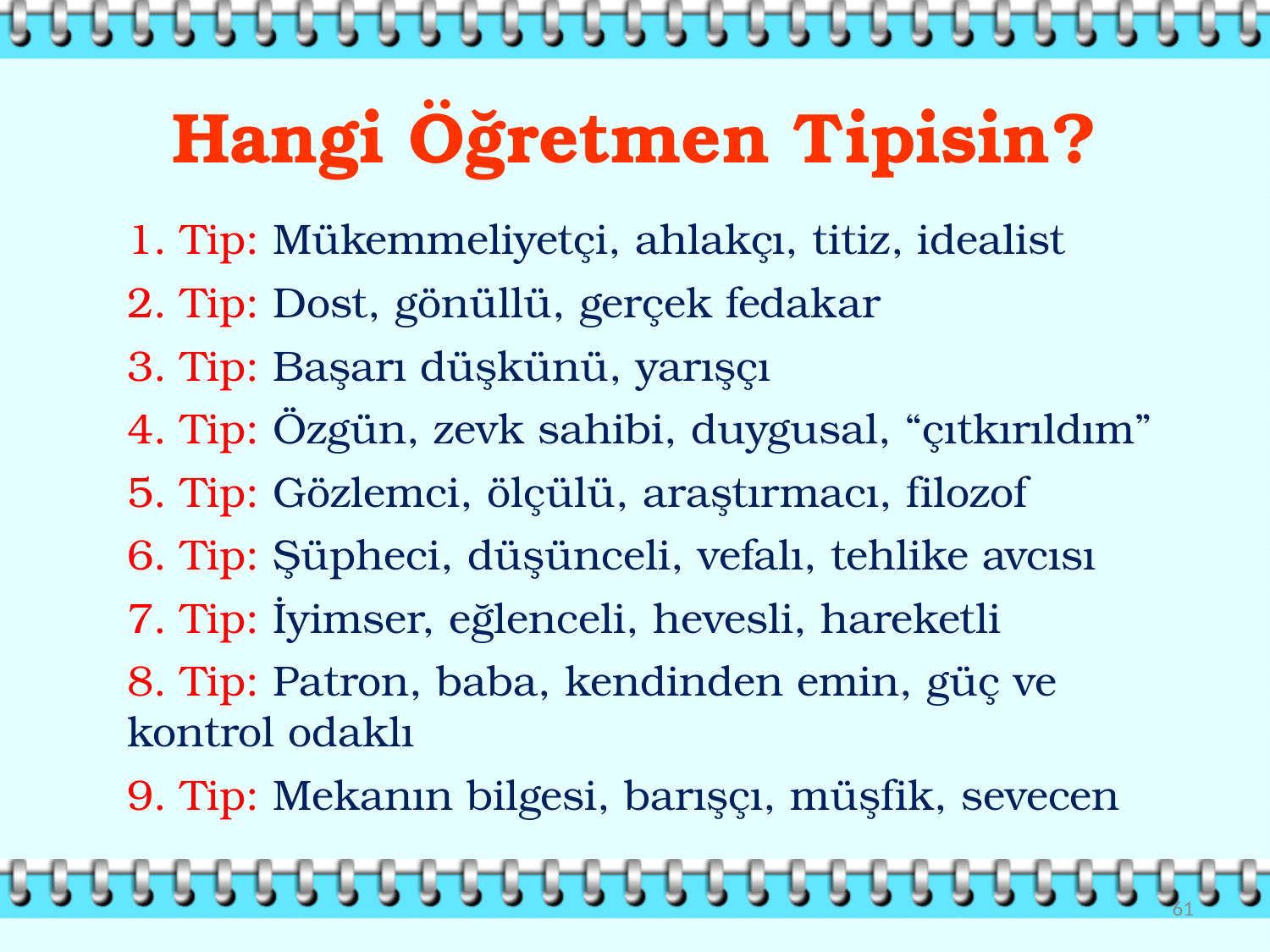

Hangi Öğretmen Tipisin?
1. Tip: Mükemmeliyetçi, ahlakçı, titiz, idealist
2. Tip: Dost, gönüllü, gerçek fedakar
3. Tip: Başarı düşkünü, yarışçı
4. Tip: Özgün, zevk sahibi, duygusal, “çıtkırıldım”
5. Tip: Gözlemci, ölçülü, araştırmacı, filozof
6. Tip: Şüpheci, düşünceli, vefalı, tehlike avcısı
7. Tip: İyimser, eğlenceli, hevesli, hareketli
8. Tip: Patron, baba, kendinden emin, güç ve kontrol odaklı
9. Tip: Mekanın bilgesi, barışçı, müşfik, sevecen
61